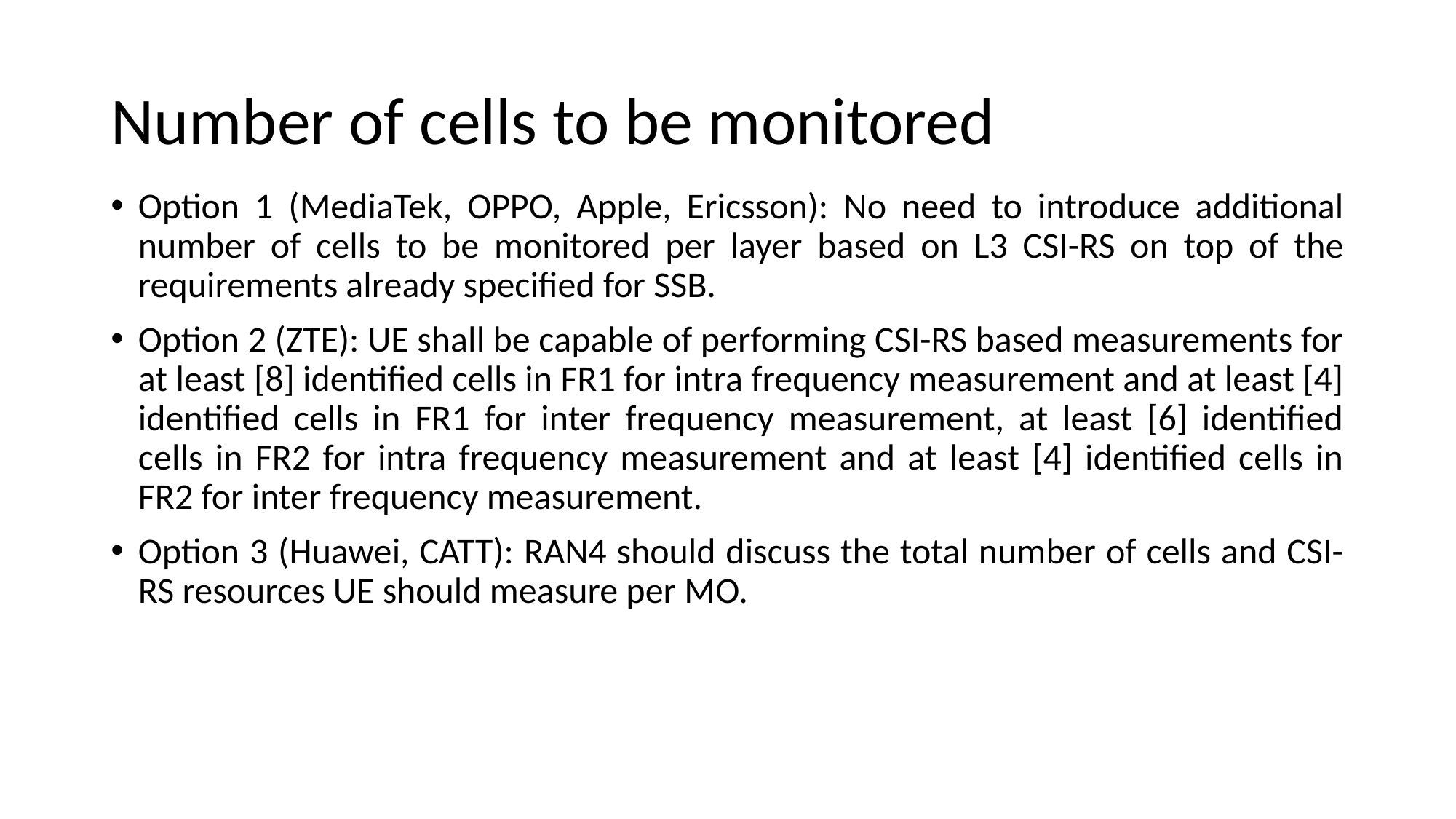

# Number of cells to be monitored
Option 1 (MediaTek, OPPO, Apple, Ericsson): No need to introduce additional number of cells to be monitored per layer based on L3 CSI-RS on top of the requirements already specified for SSB.
Option 2 (ZTE): UE shall be capable of performing CSI-RS based measurements for at least [8] identified cells in FR1 for intra frequency measurement and at least [4] identified cells in FR1 for inter frequency measurement, at least [6] identified cells in FR2 for intra frequency measurement and at least [4] identified cells in FR2 for inter frequency measurement.
Option 3 (Huawei, CATT): RAN4 should discuss the total number of cells and CSI-RS resources UE should measure per MO.